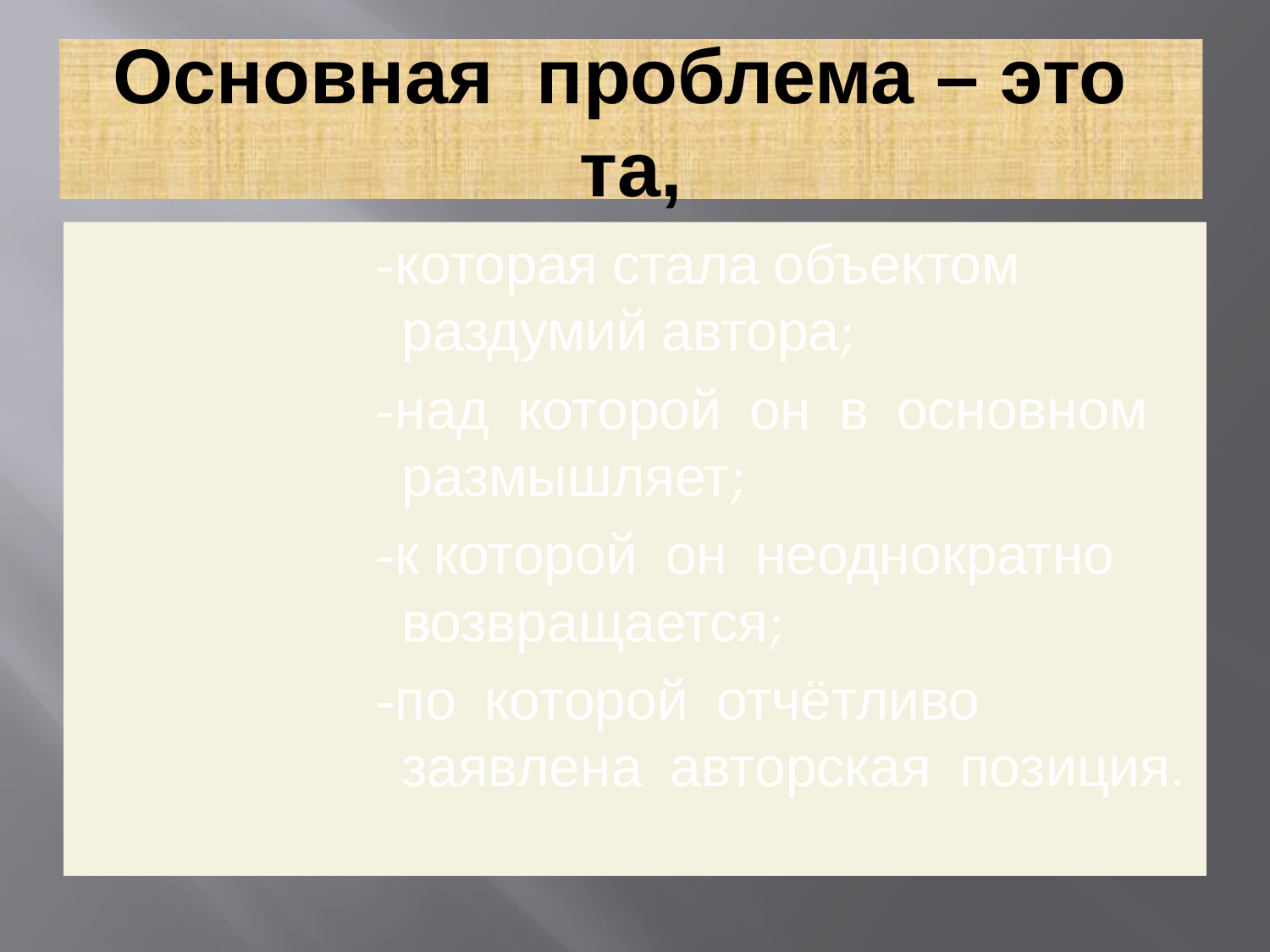

# Основная  проблема – это  та,
-которая стала объектом  раздумий автора;
-над  которой  он  в  основном  размышляет;
-к которой  он  неоднократно  возвращается;
-по  которой  отчётливо  заявлена  авторская  позиция.